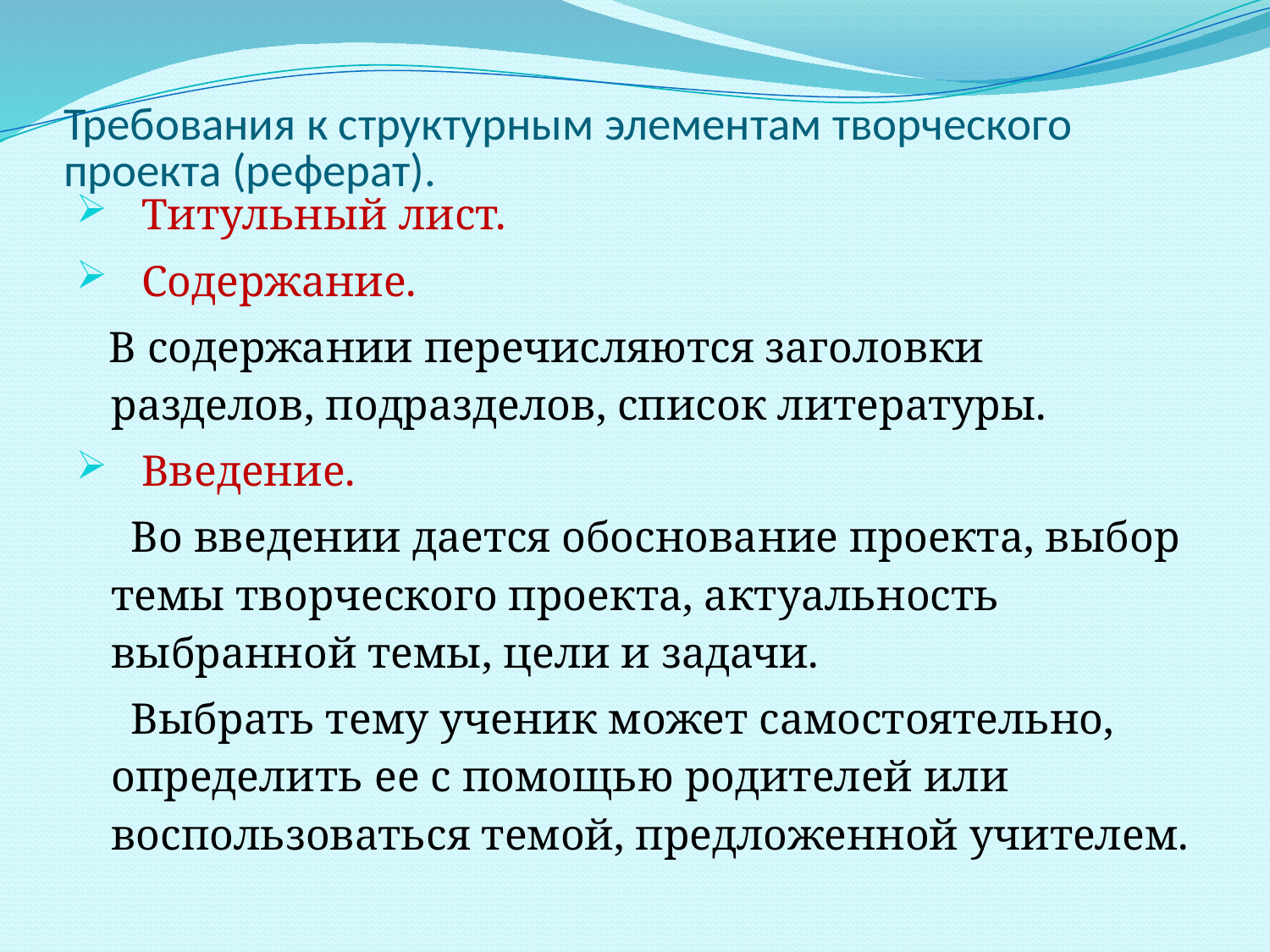

# Требования к структурным элементам творческого проекта (реферат).
Титульный лист.
Содержание.
   В содержании перечисляются заголовки разделов, подразделов, список литературы.
Введение.
     Во введении дается обоснование проекта, выбор темы творческого проекта, актуальность выбранной темы, цели и задачи.
     Выбрать тему ученик может самостоятельно, определить ее с помощью родителей или воспользоваться темой, предложенной учителем.